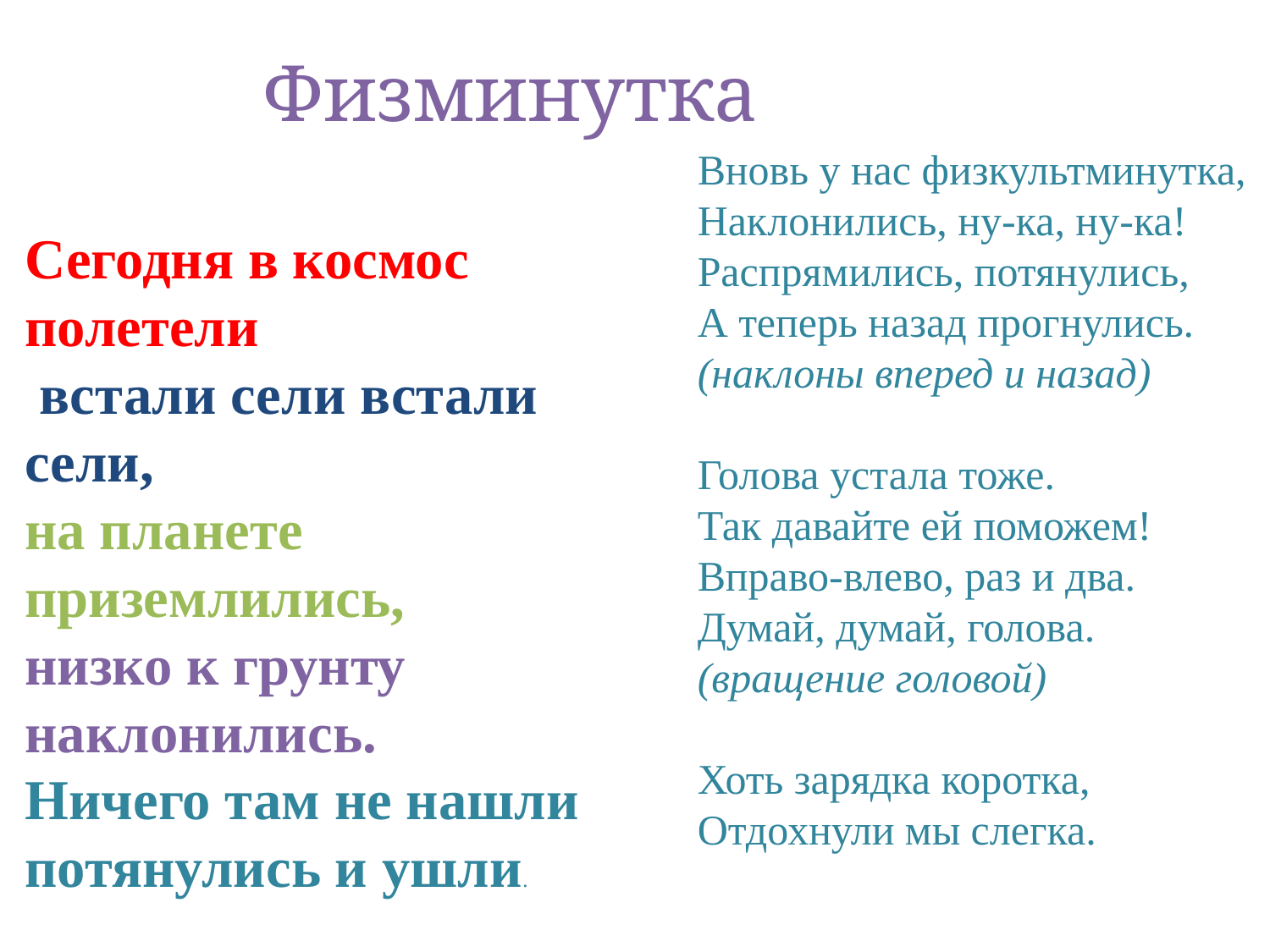

# Физминутка
Вновь у нас физкультминутка, 
Наклонились, ну-ка, ну-ка!
Распрямились, потянулись, 
А теперь назад прогнулись.
(наклоны вперед и назад)

Голова устала тоже.
Так давайте ей поможем!
Вправо-влево, раз и два.
Думай, думай, голова.
(вращение головой)

Хоть зарядка коротка, 
Отдохнули мы слегка.
Сегодня в космос полетели
 встали сели встали сели,
на планете приземлились,
низко к грунту  наклонились.
Ничего там не нашли потянулись и ушли.